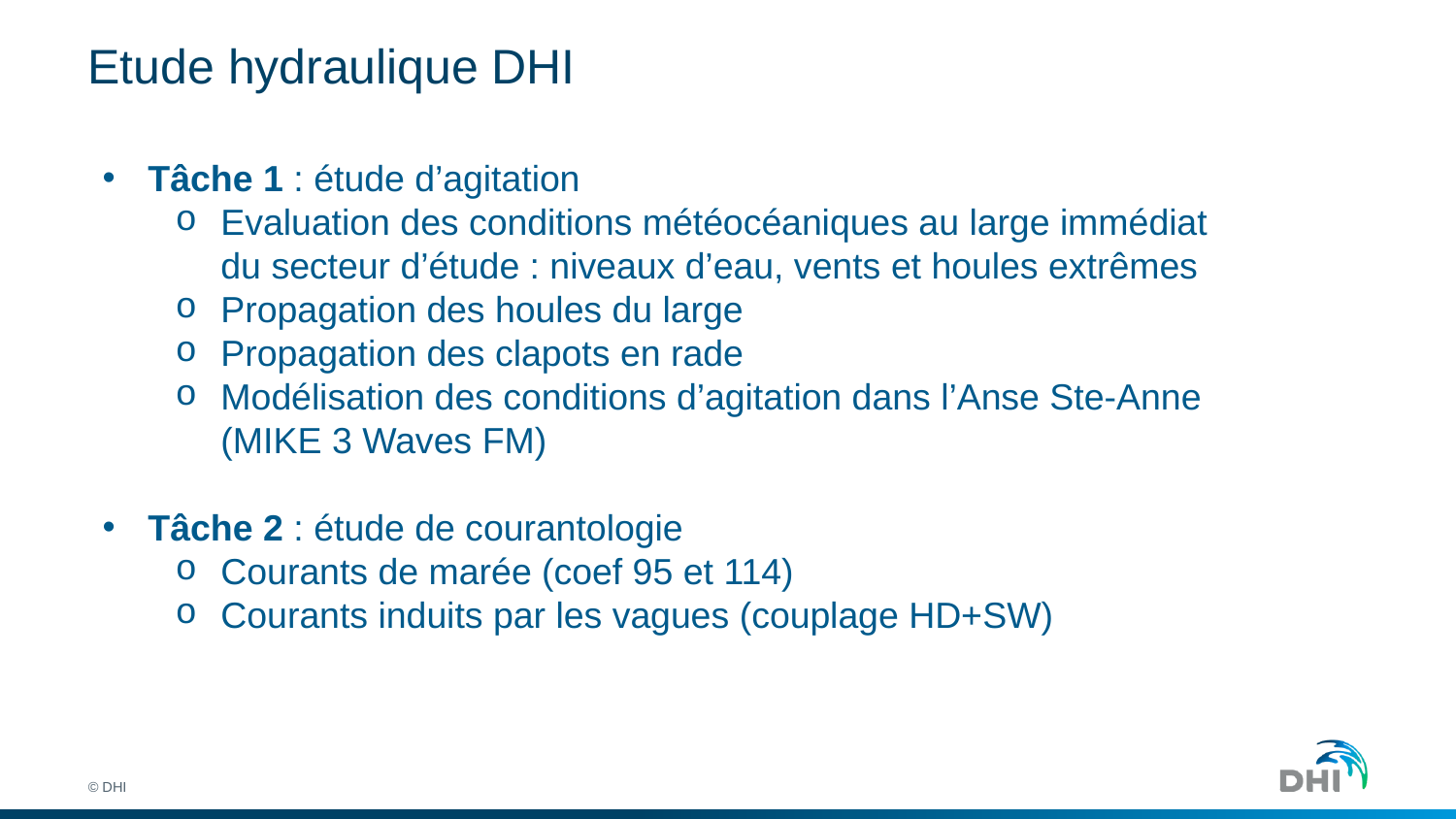

# Etude hydraulique DHI
Tâche 1 : étude d’agitation
Evaluation des conditions météocéaniques au large immédiat du secteur d’étude : niveaux d’eau, vents et houles extrêmes
Propagation des houles du large
Propagation des clapots en rade
Modélisation des conditions d’agitation dans l’Anse Ste-Anne (MIKE 3 Waves FM)

Tâche 2 : étude de courantologie
Courants de marée (coef 95 et 114)
Courants induits par les vagues (couplage HD+SW)
© DHI